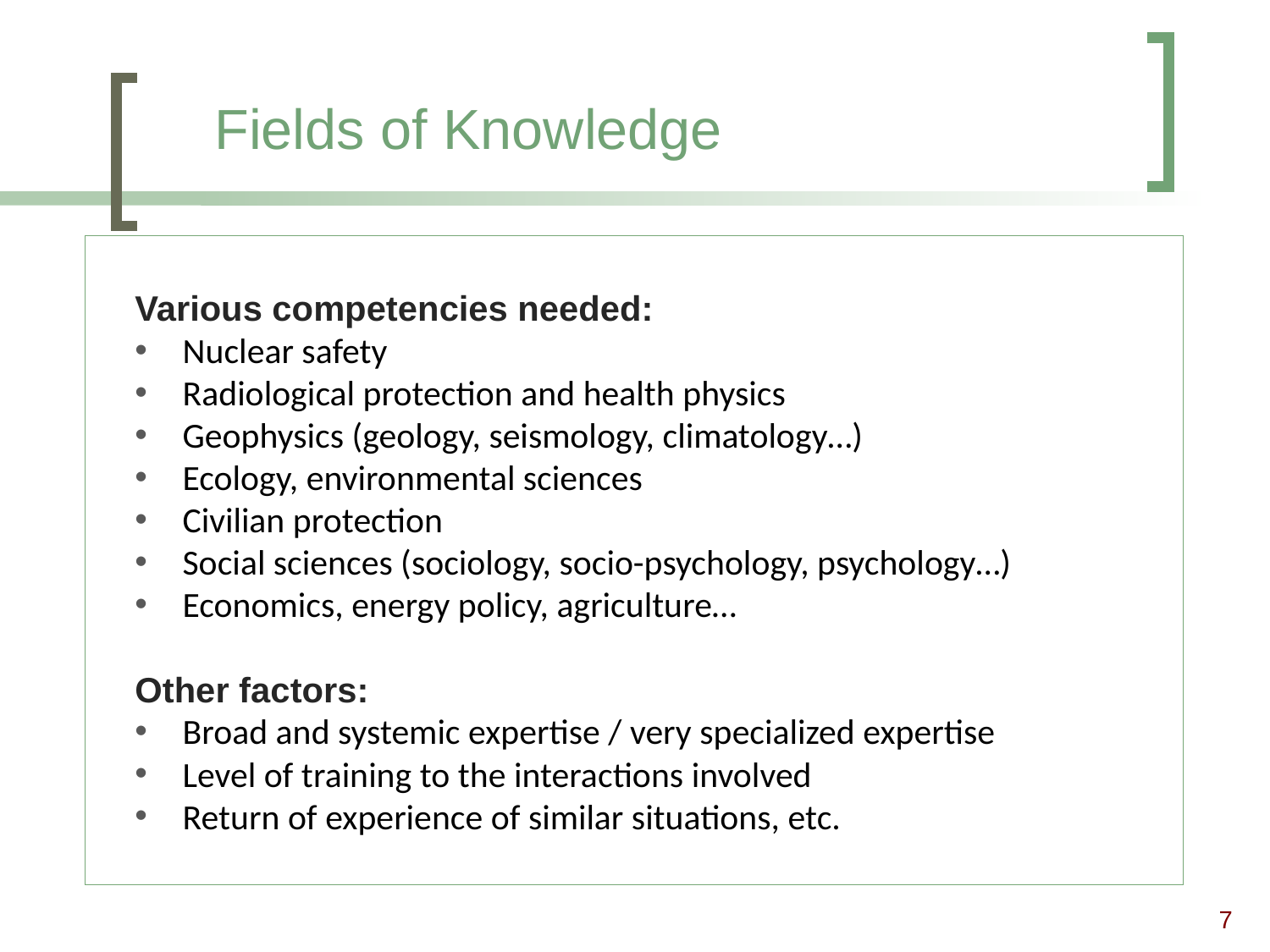

# Fields of Knowledge
Various competencies needed:
Nuclear safety
Radiological protection and health physics
Geophysics (geology, seismology, climatology…)
Ecology, environmental sciences
Civilian protection
Social sciences (sociology, socio-psychology, psychology…)
Economics, energy policy, agriculture…

Other factors:
Broad and systemic expertise / very specialized expertise
Level of training to the interactions involved
Return of experience of similar situations, etc.

7